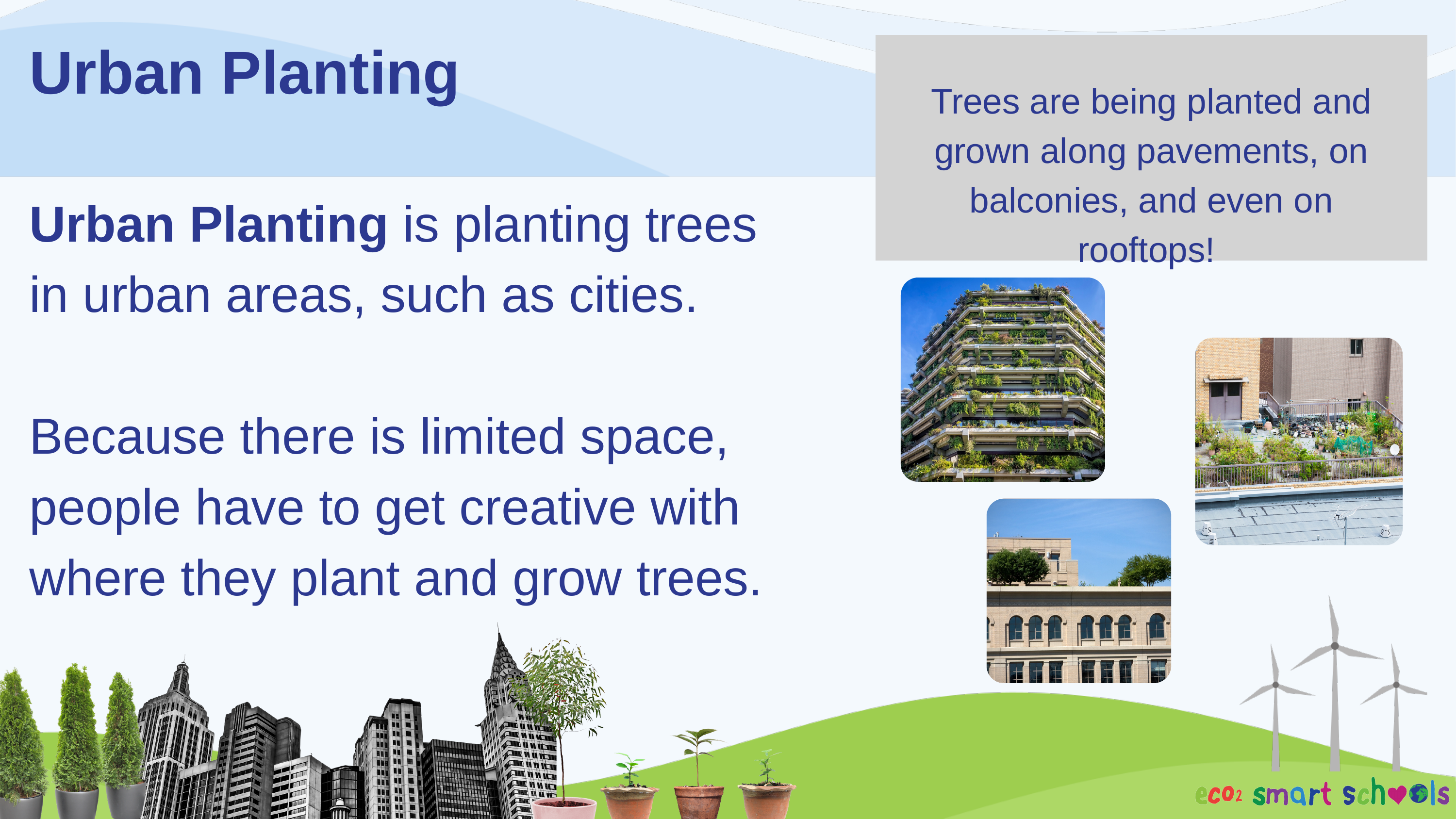

Urban Planting

Trees are being planted and grown along pavements, on balconies, and even on rooftops!
Urban Planting is planting trees in urban areas, such as cities.

Because there is limited space, people have to get creative with where they plant and grow trees.